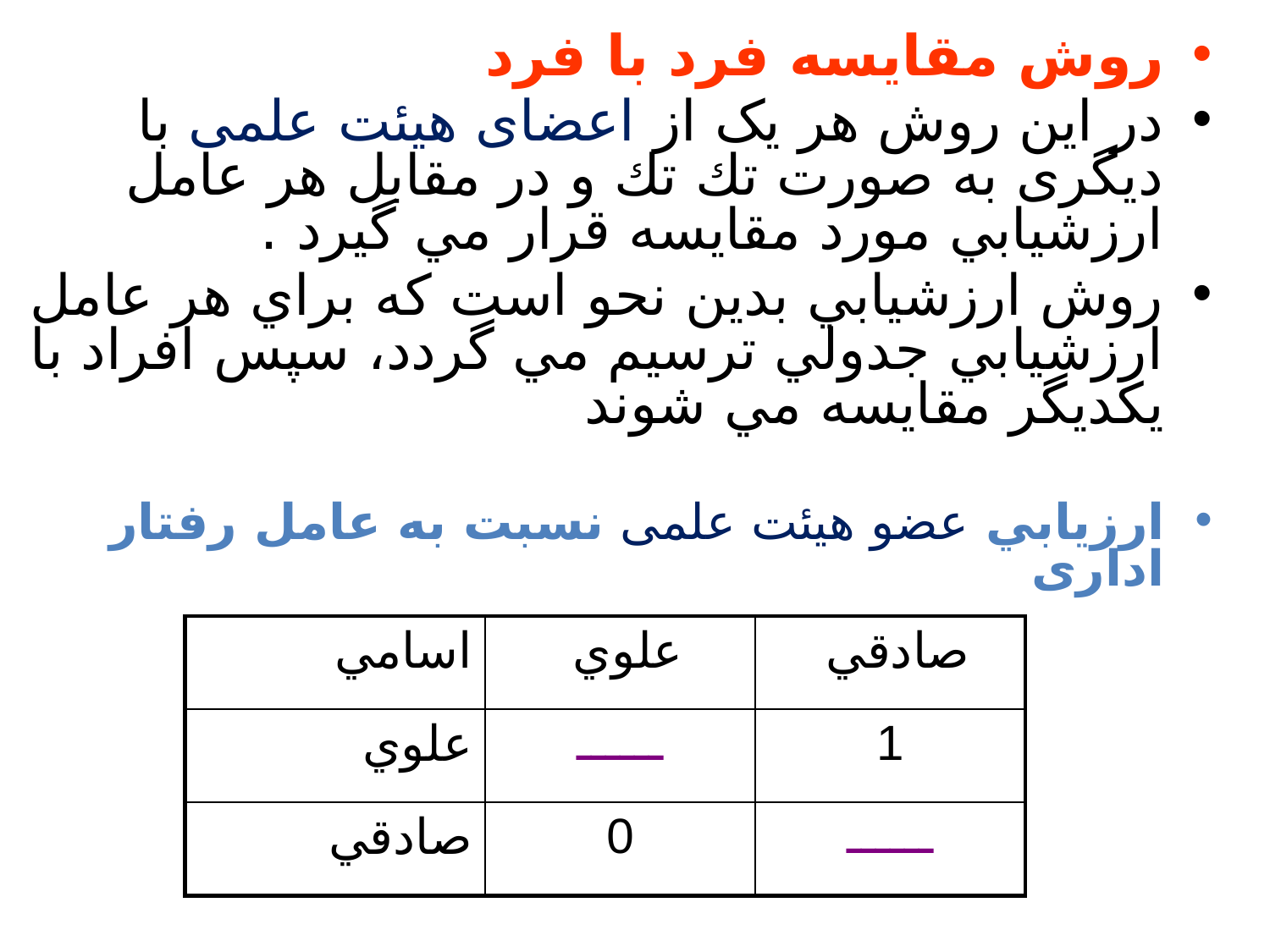

روش مقايسه فرد با فرد
در اين روش هر یک از اعضای هیئت علمی با ديگری به صورت تك تك و در مقابل هر عامل ارزشيابي مورد مقايسه قرار مي گيرد .
روش ارزشيابي بدين نحو است كه براي هر عامل ارزشيابي جدولي ترسيم مي گردد، سپس افراد با یکدیگر مقایسه مي شوند

ارزيابي عضو هیئت علمی نسبت به عامل رفتار اداری

| اسامي | علوي | صادقي |
| --- | --- | --- |
| علوي | ــــــ | 1 |
| صادقي | 0 | ــــــ |